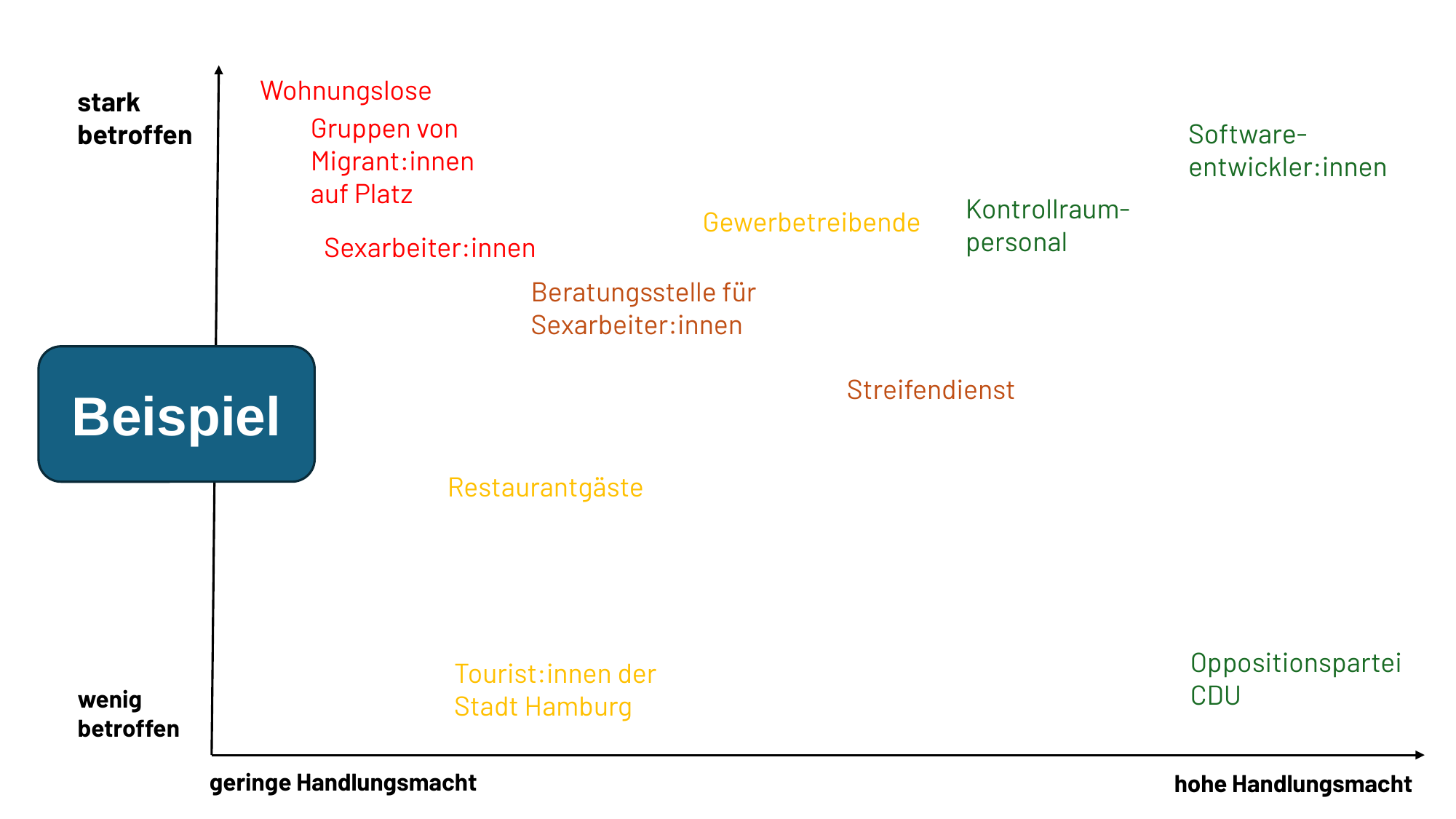

Wohnungslose
stark
betroffen
Gruppen von
Migrant:innen
auf Platz
Software-
entwickler:innen
Kontrollraum-
personal
Gewerbetreibende
Sexarbeiter:innen
Beratungsstelle für
Sexarbeiter:innen
Beispiel
Streifendienst
Restaurantgäste
Oppositionspartei
CDU
Tourist:innen der
Stadt Hamburg
wenig
betroffen
geringe Handlungsmacht
hohe Handlungsmacht